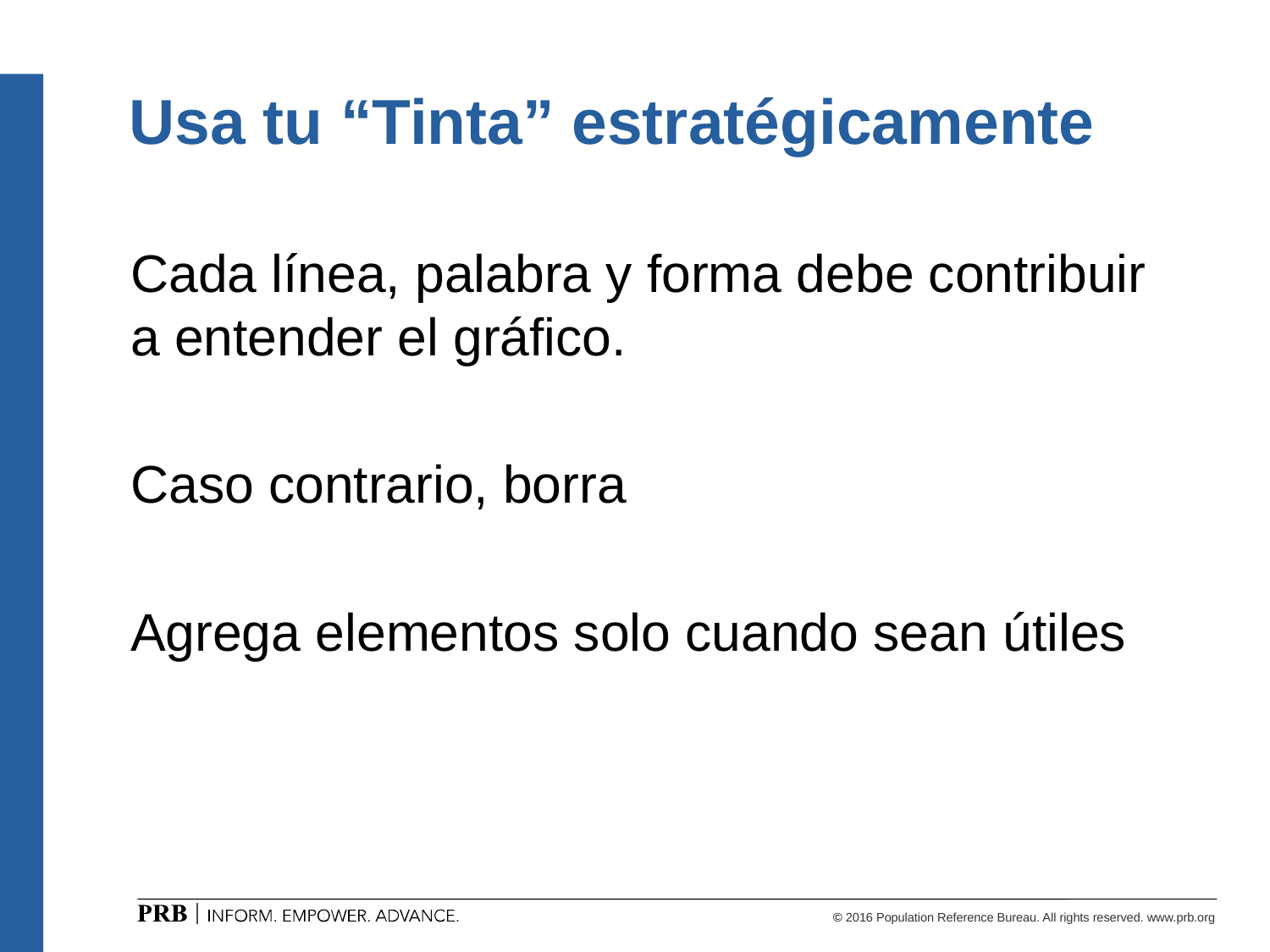

# Usa tu “Tinta” estratégicamente
Cada línea, palabra y forma debe contribuir a entender el gráfico.

Caso contrario, borra

Agrega elementos solo cuando sean útiles